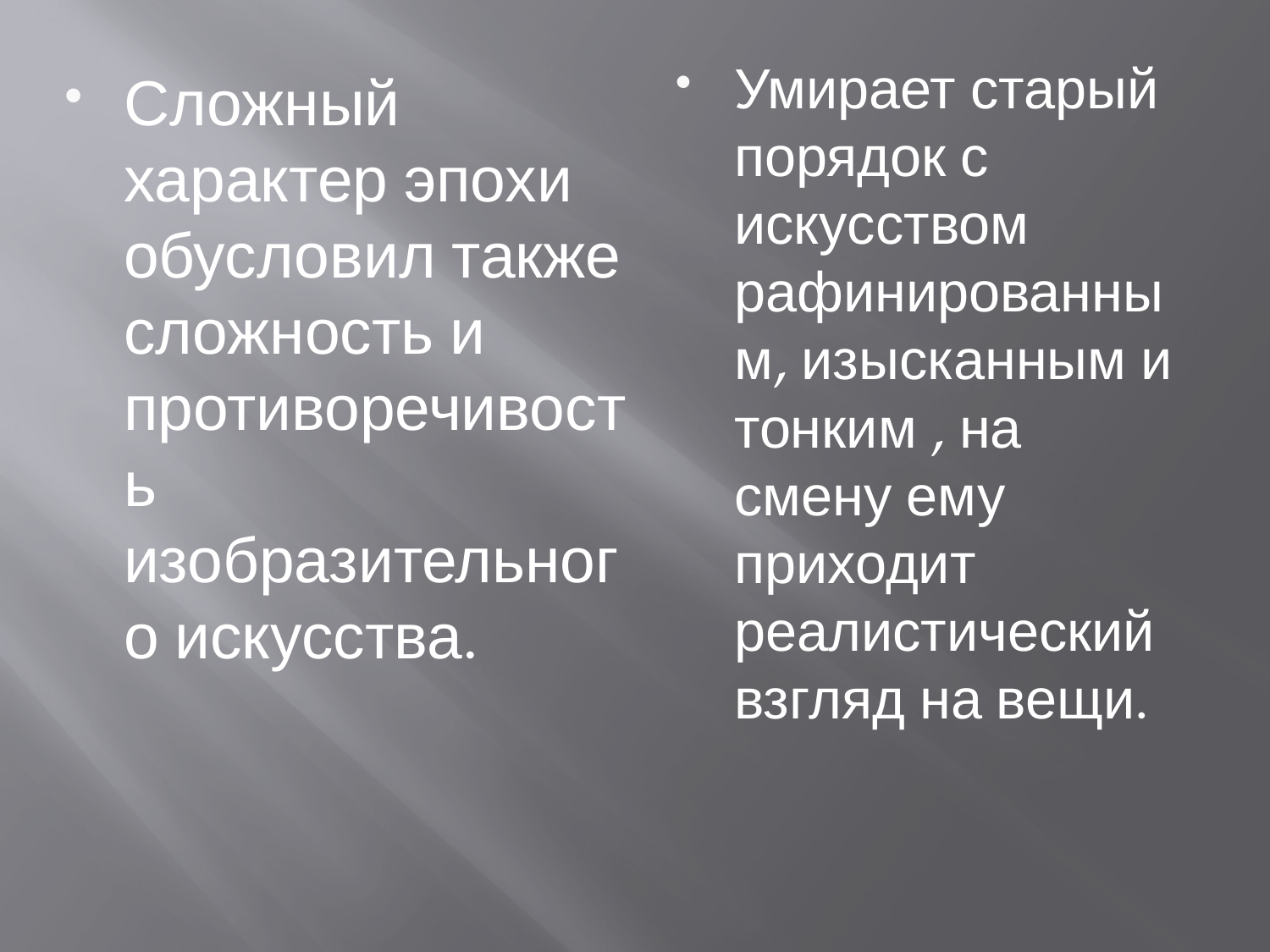

#
Умирает старый порядок с искусством рафинированным, изысканным и тонким , на смену ему приходит реалистический взгляд на вещи.

Сложный характер эпохи обусловил также сложность и противоречивость изобразительного искусства.